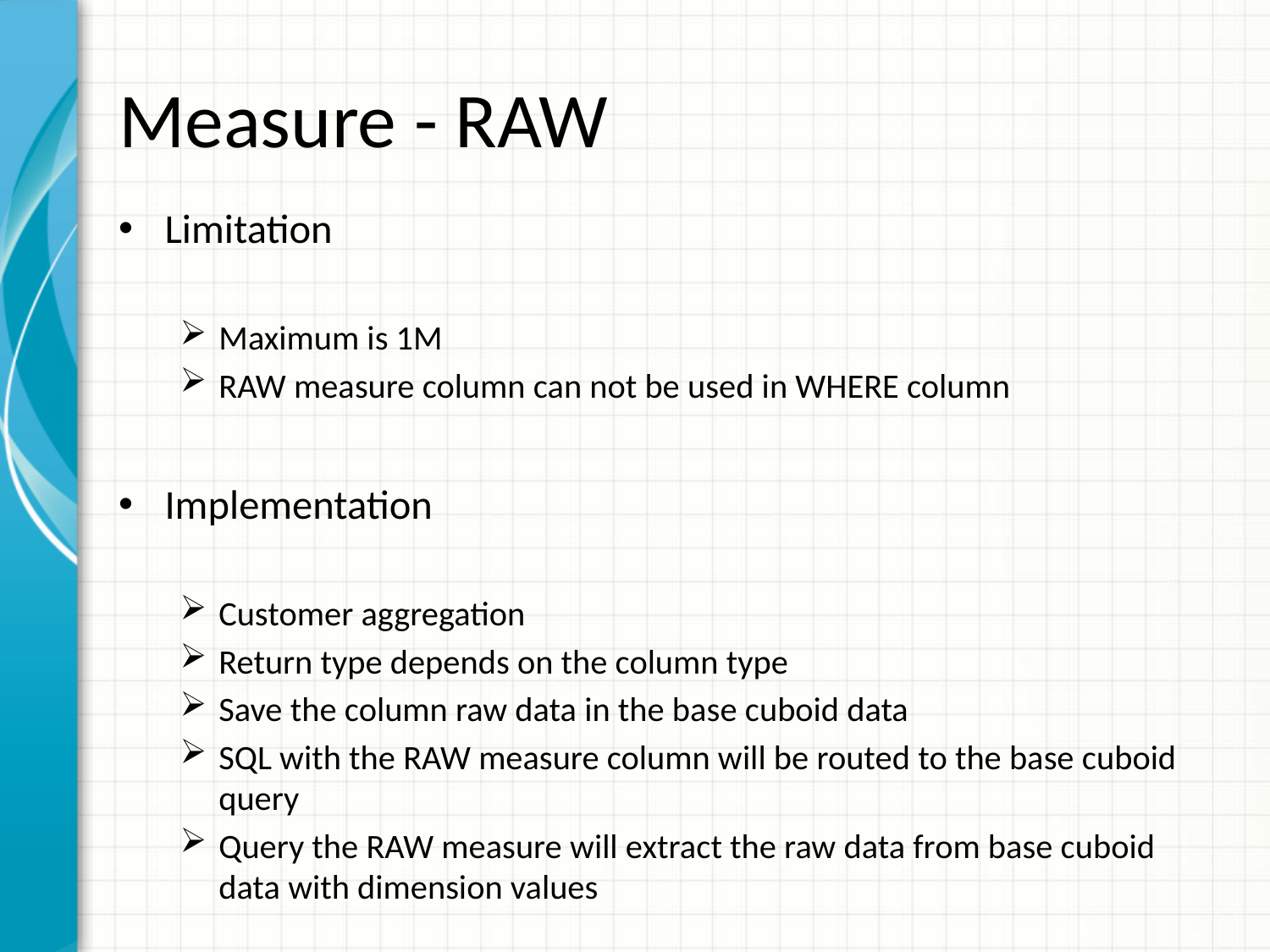

# Measure - RAW
Limitation

Maximum is 1M
RAW measure column can not be used in WHERE column

Implementation

Customer aggregation
Return type depends on the column type
Save the column raw data in the base cuboid data
SQL with the RAW measure column will be routed to the base cuboid query
Query the RAW measure will extract the raw data from base cuboid data with dimension values